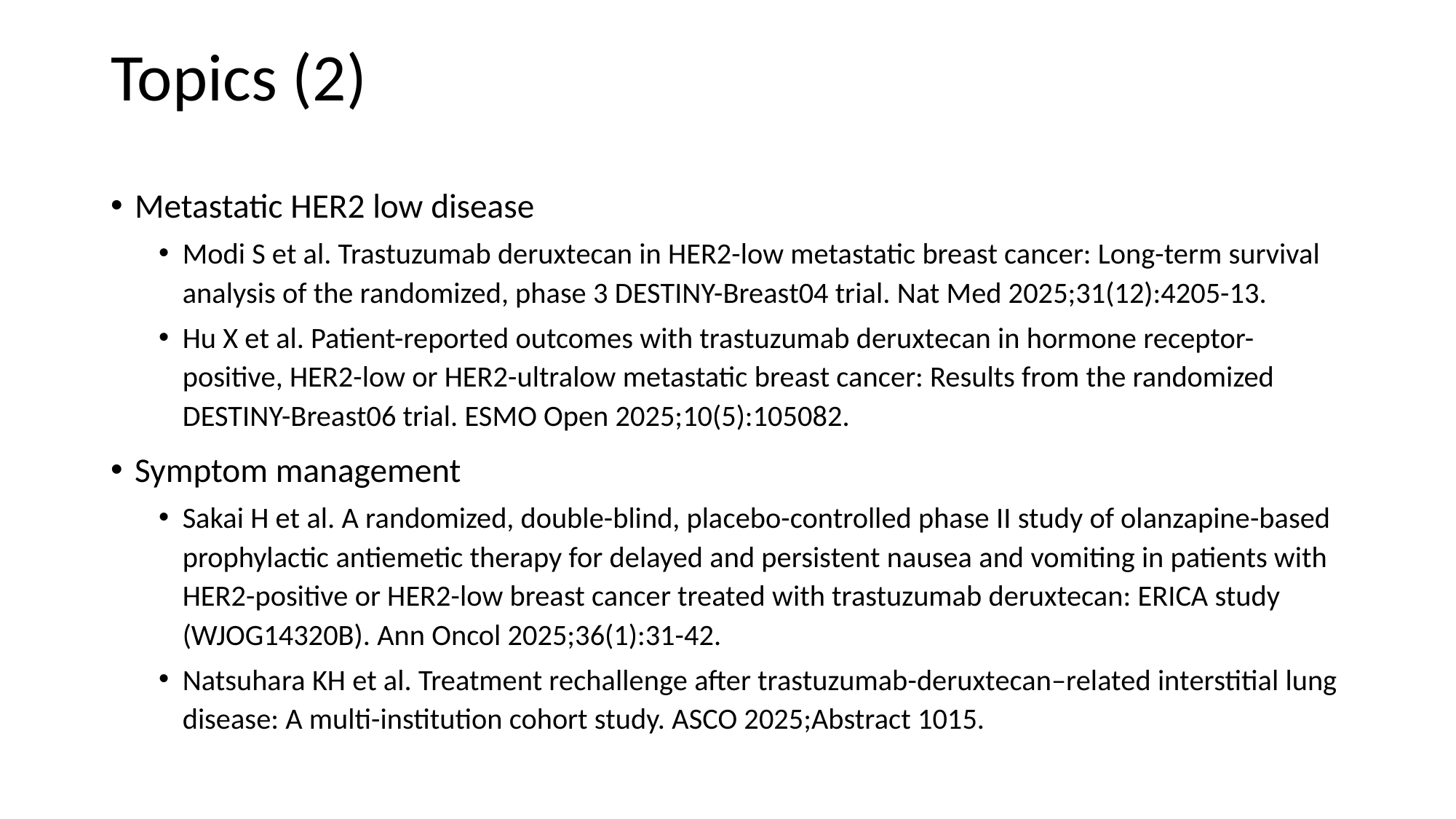

# Topics (2)
Metastatic HER2 low disease
Modi S et al. Trastuzumab deruxtecan in HER2-low metastatic breast cancer: Long-term survival analysis of the randomized, phase 3 DESTINY-Breast04 trial. Nat Med 2025;31(12):4205-13.
Hu X et al. Patient-reported outcomes with trastuzumab deruxtecan in hormone receptor-positive, HER2-low or HER2-ultralow metastatic breast cancer: Results from the randomized DESTINY-Breast06 trial. ESMO Open 2025;10(5):105082.
Symptom management
Sakai H et al. A randomized, double-blind, placebo-controlled phase II study of olanzapine-based prophylactic antiemetic therapy for delayed and persistent nausea and vomiting in patients with HER2-positive or HER2-low breast cancer treated with trastuzumab deruxtecan: ERICA study (WJOG14320B). Ann Oncol 2025;36(1):31-42.
Natsuhara KH et al. Treatment rechallenge after trastuzumab-deruxtecan–related interstitial lung disease: A multi-institution cohort study. ASCO 2025;Abstract 1015.